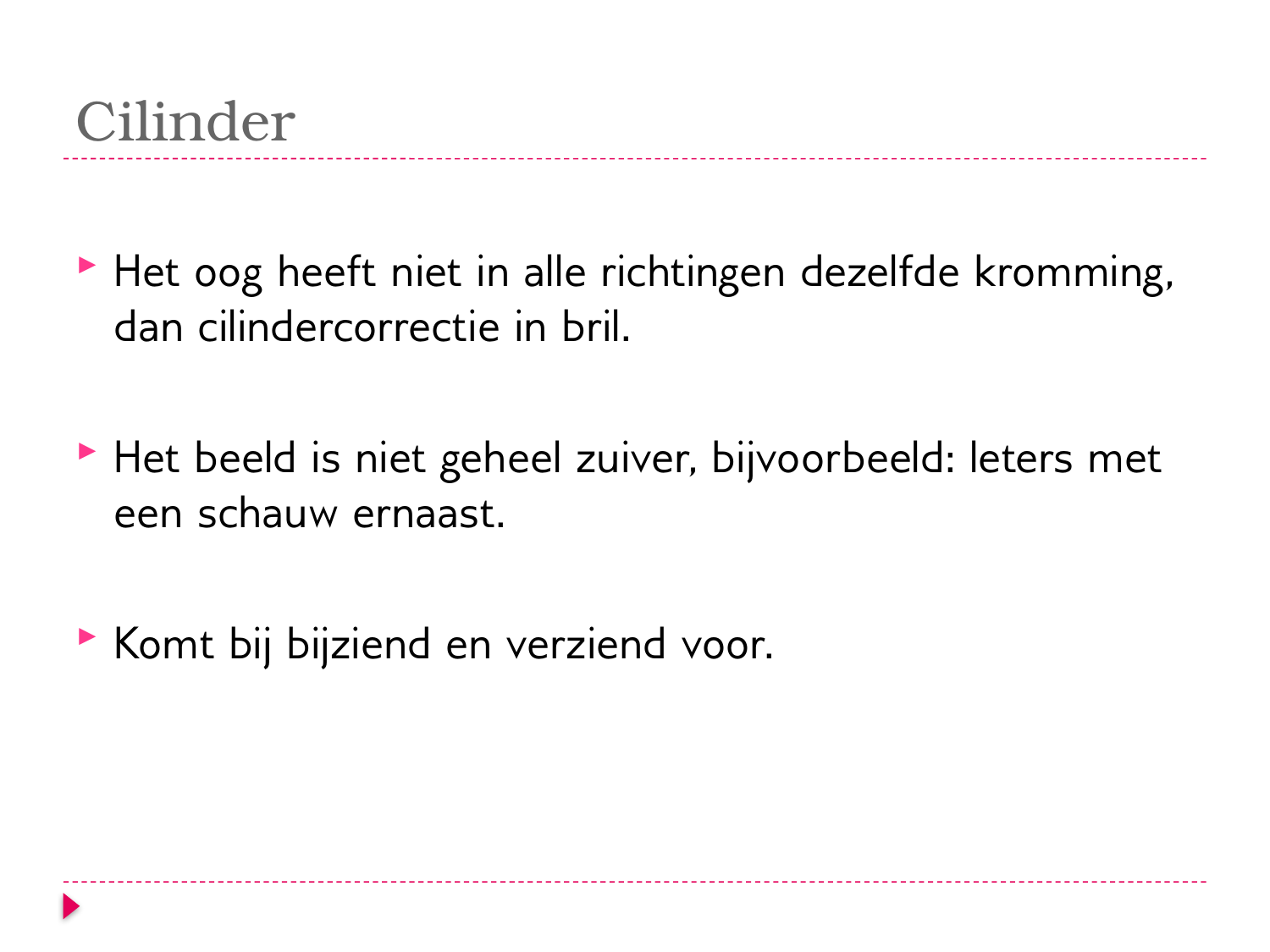

# Cilinder

Het oog heeft niet in alle richtingen dezelfde kromming, dan cilindercorrectie in bril.

Het beeld is niet geheel zuiver, bijvoorbeeld: leters met een schauw ernaast.

Komt bij bijziend en verziend voor.